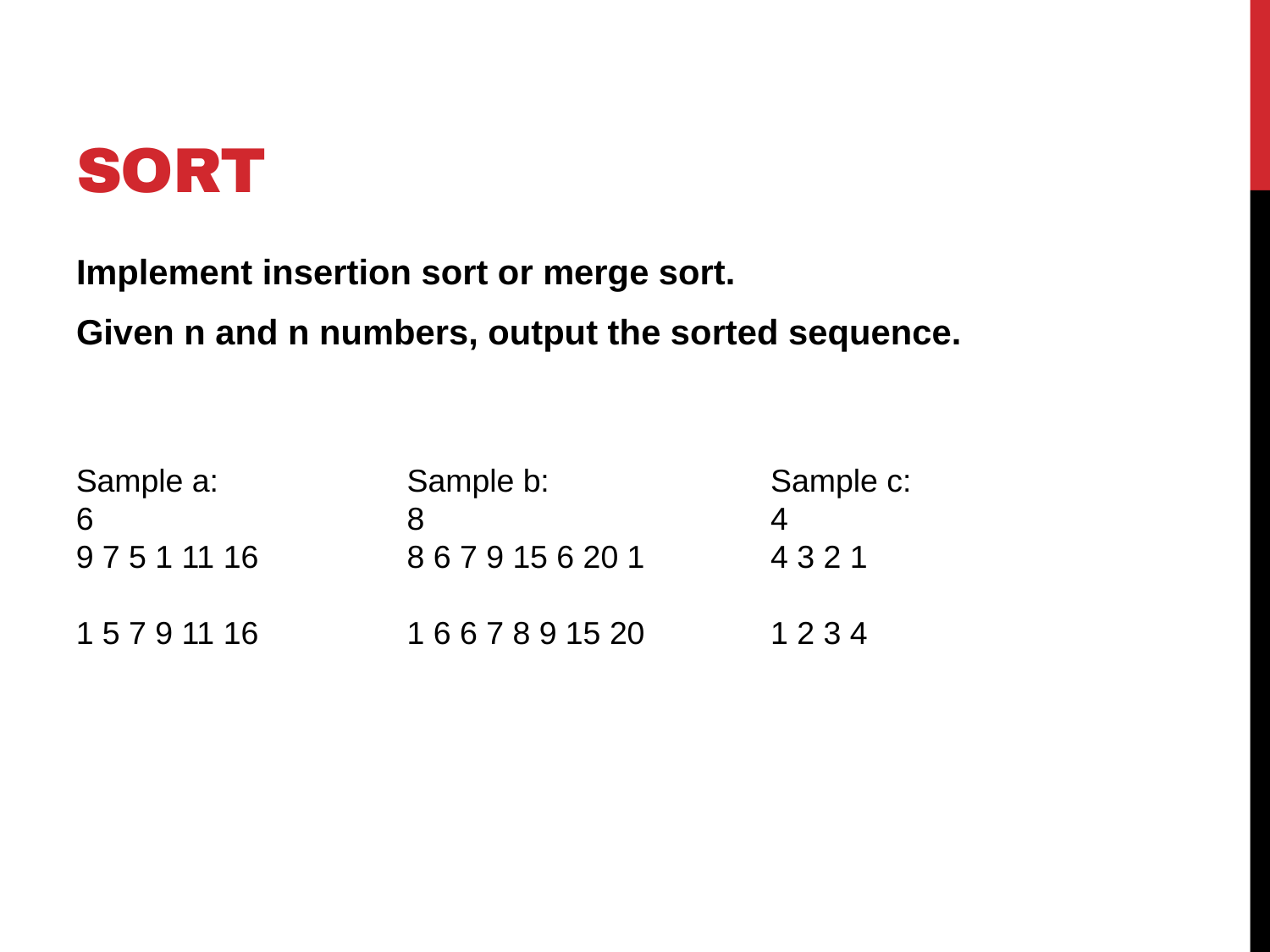

# Sort
Implement insertion sort or merge sort.
Given n and n numbers, output the sorted sequence.
Sample a:
6
9 7 5 1 11 16

1 5 7 9 11 16
Sample b:
8
8 6 7 9 15 6 20 1

1 6 6 7 8 9 15 20
Sample c:
4
4 3 2 1

1 2 3 4